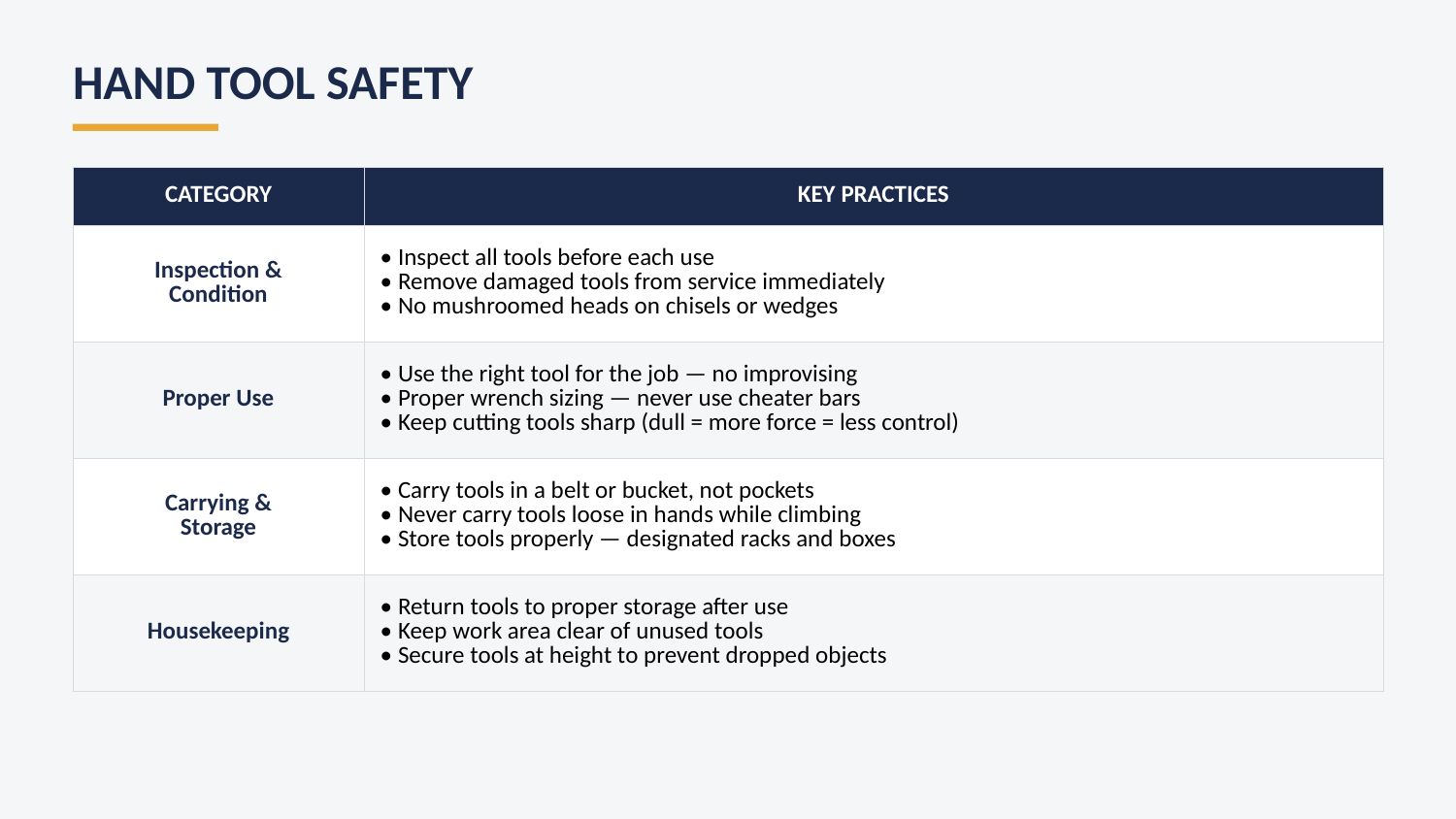

HAND TOOL SAFETY

| CATEGORY | KEY PRACTICES |
| --- | --- |
| Inspection & Condition | • Inspect all tools before each use • Remove damaged tools from service immediately • No mushroomed heads on chisels or wedges |
| Proper Use | • Use the right tool for the job — no improvising • Proper wrench sizing — never use cheater bars • Keep cutting tools sharp (dull = more force = less control) |
| Carrying & Storage | • Carry tools in a belt or bucket, not pockets • Never carry tools loose in hands while climbing • Store tools properly — designated racks and boxes |
| Housekeeping | • Return tools to proper storage after use • Keep work area clear of unused tools • Secure tools at height to prevent dropped objects |